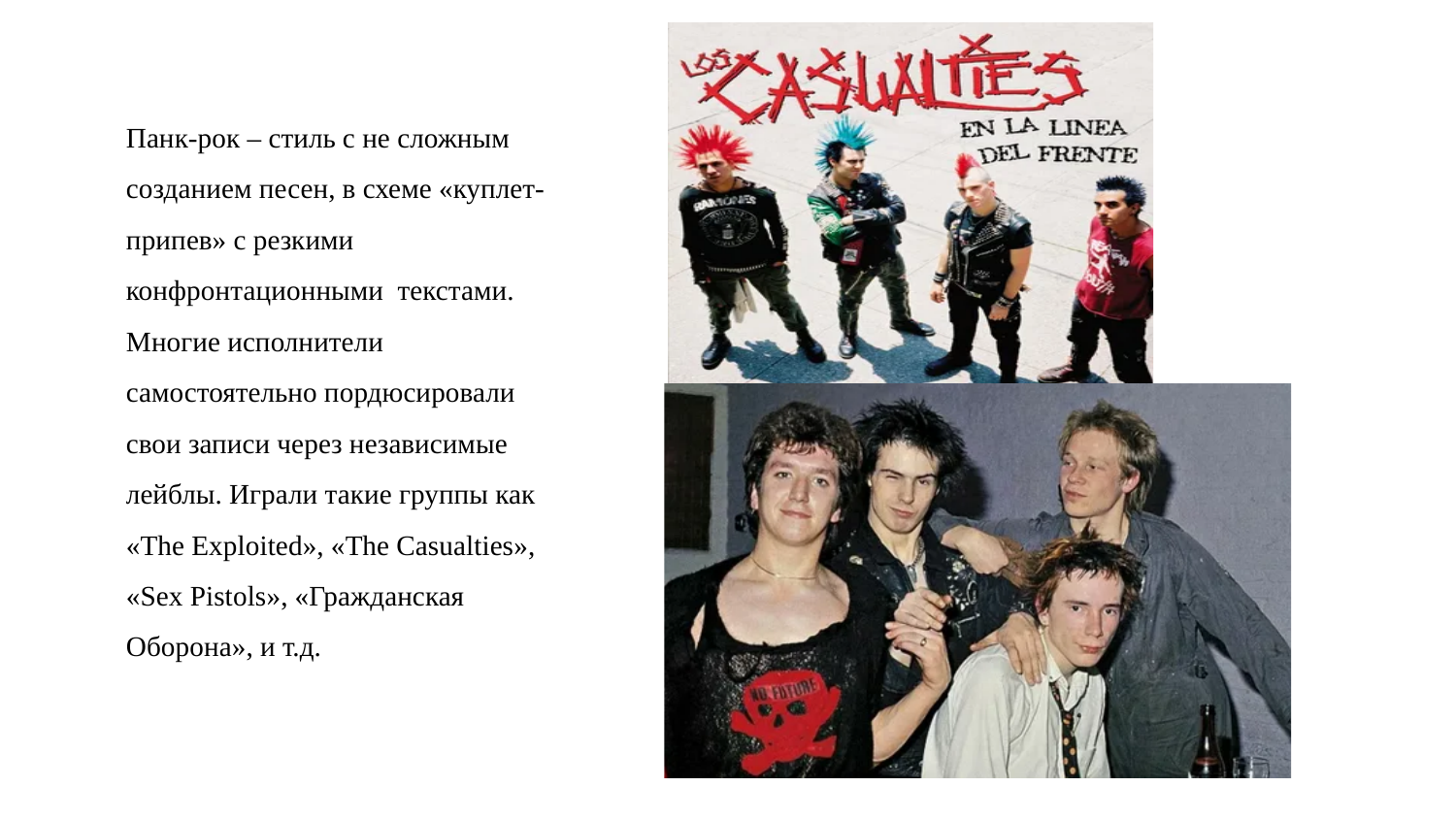

Панк-рок – стиль с не сложным созданием песен, в схеме «куплет-припев» с резкими конфронтационными  текстами. Многие исполнители самостоятельно пордюсировали свои записи через независимые лейблы. Играли такие группы как «The Exploited», «The Casualties», «Sex Pistols», «Гражданская Оборона», и т.д.